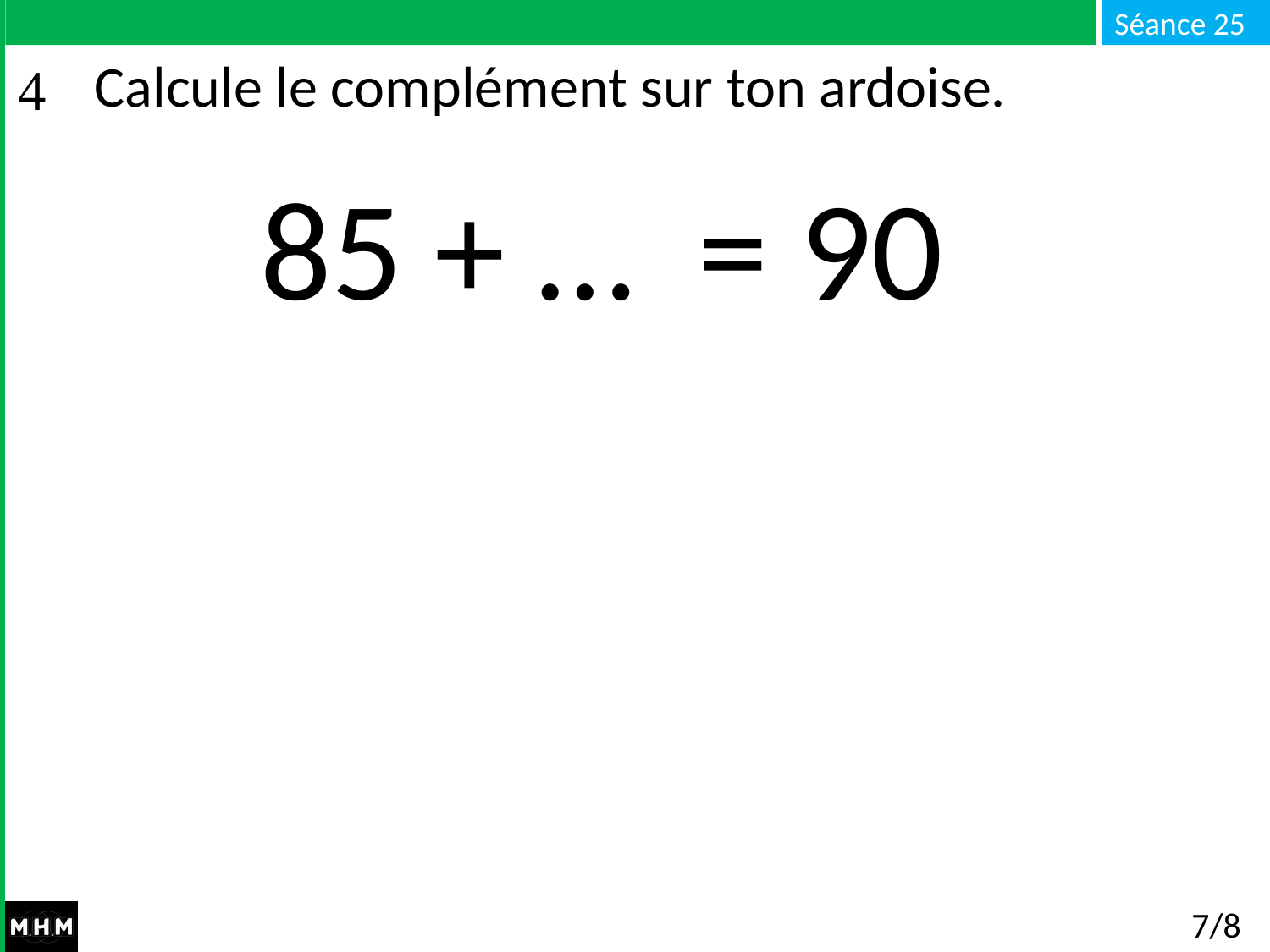

# Calcule le complément sur ton ardoise.
85 + …  = 90
7/8